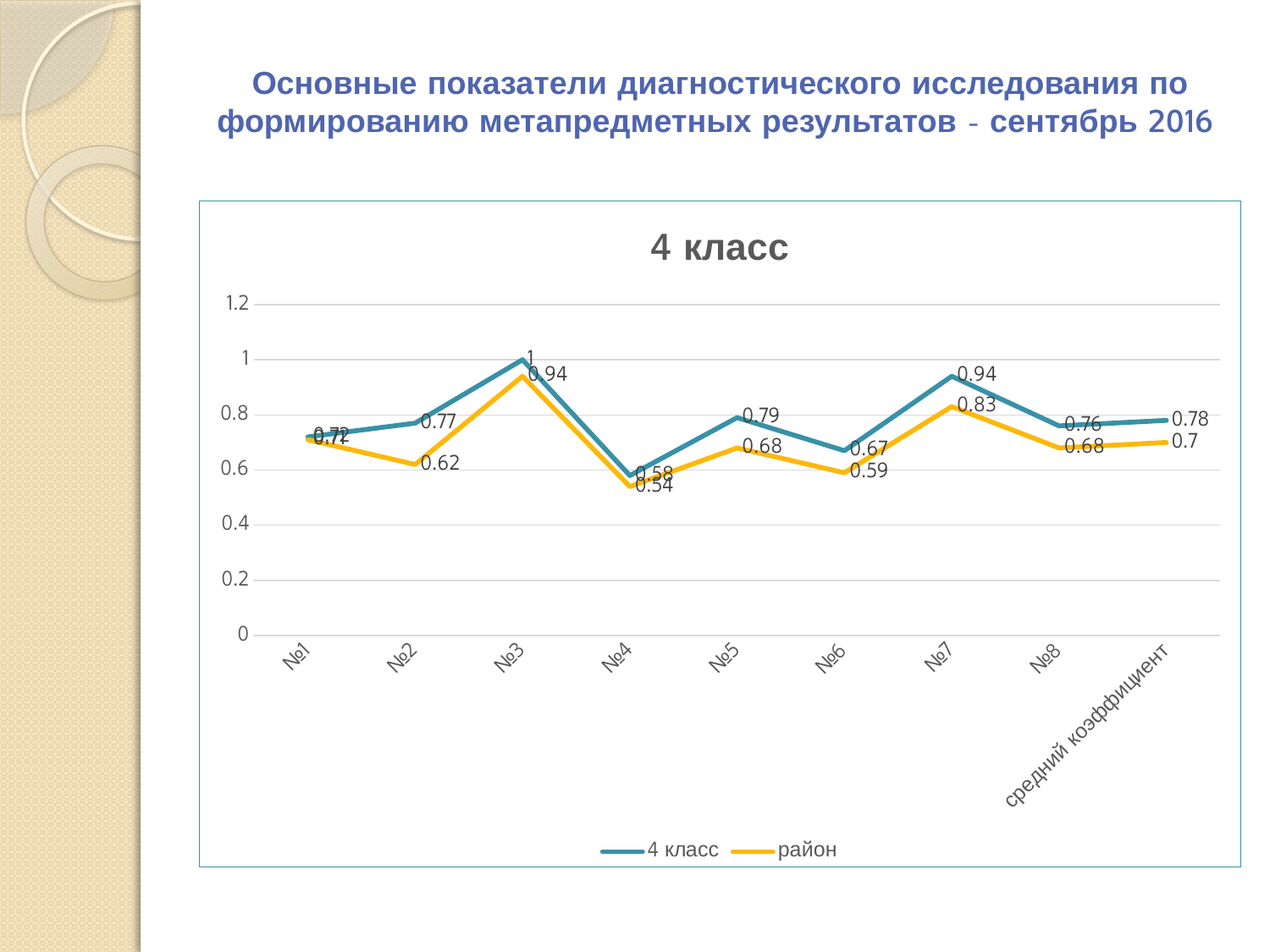

# Основные показатели диагностического исследования по формированию метапредметных результатов - сентябрь 2016

### Chart: 4 класс

| Category | 4 класс | район |
|---|---|---|
| №1 | 0.72 | 0.71 |
| №2 | 0.77 | 0.62 |
| №3 | 1.0 | 0.94 |
| №4 | 0.58 | 0.54 |
| №5 | 0.79 | 0.68 |
| №6 | 0.67 | 0.59 |
| №7 | 0.94 | 0.83 |
| №8 | 0.76 | 0.68 |
| средний коэффициент | 0.78 | 0.7 |